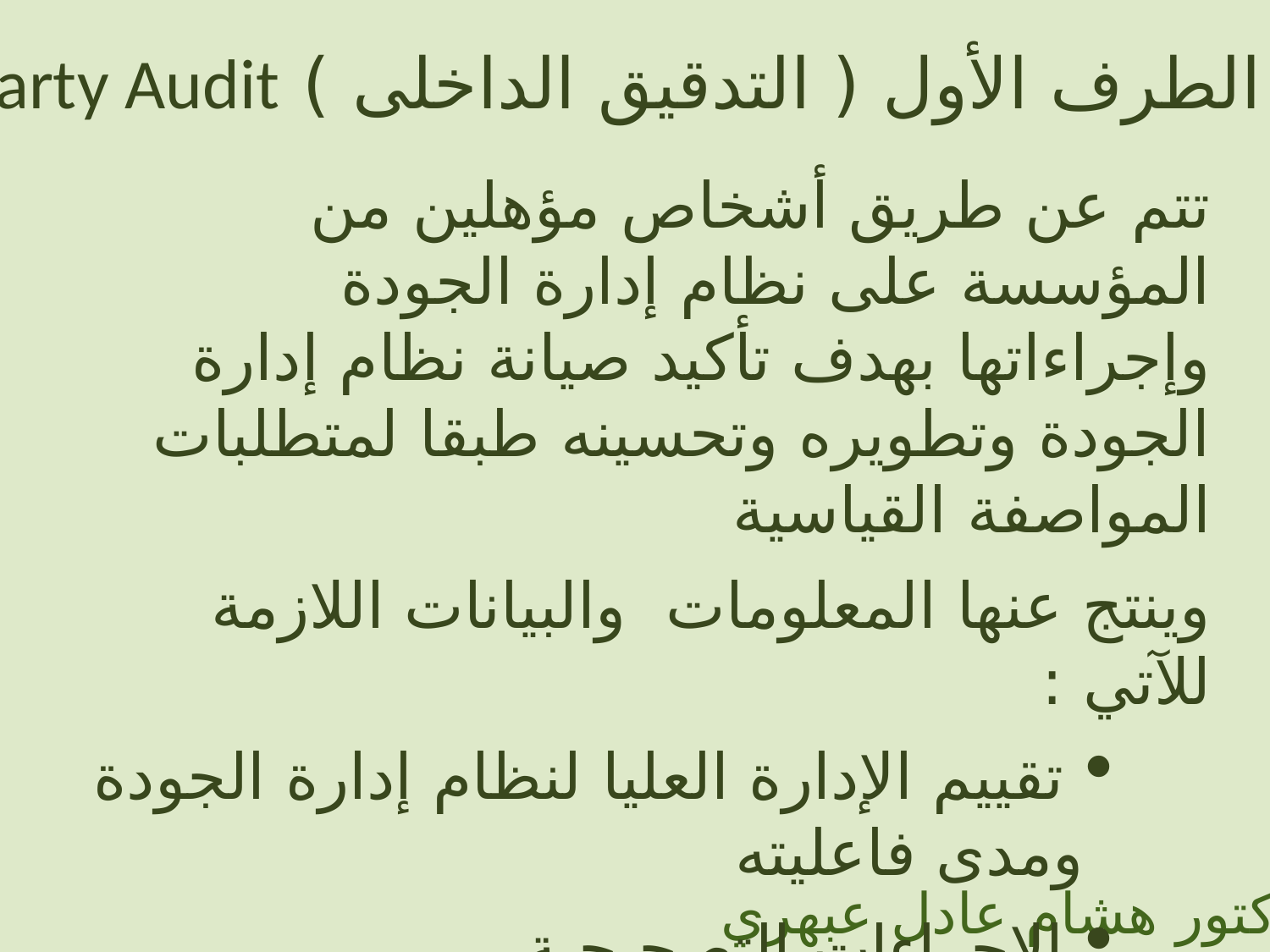

تدقيق الطرف الأول ( التدقيق الداخلى ) First party Audit

تتم عن طريق أشخاص مؤهلين من المؤسسة على نظام إدارة الجودة وإجراءاتها بهدف تأكيد صيانة نظام إدارة الجودة وتطويره وتحسينه طبقا لمتطلبات المواصفة القياسية
وينتج عنها المعلومات  والبيانات اللازمة للآتي :
 تقييم الإدارة العليا لنظام إدارة الجودة ومدى فاعليته
 الإجراءات التصحيحية
 الإجراءات الوقائية
إجراءات التحسين والتطوير
الدكتور هشام عادل عبهري